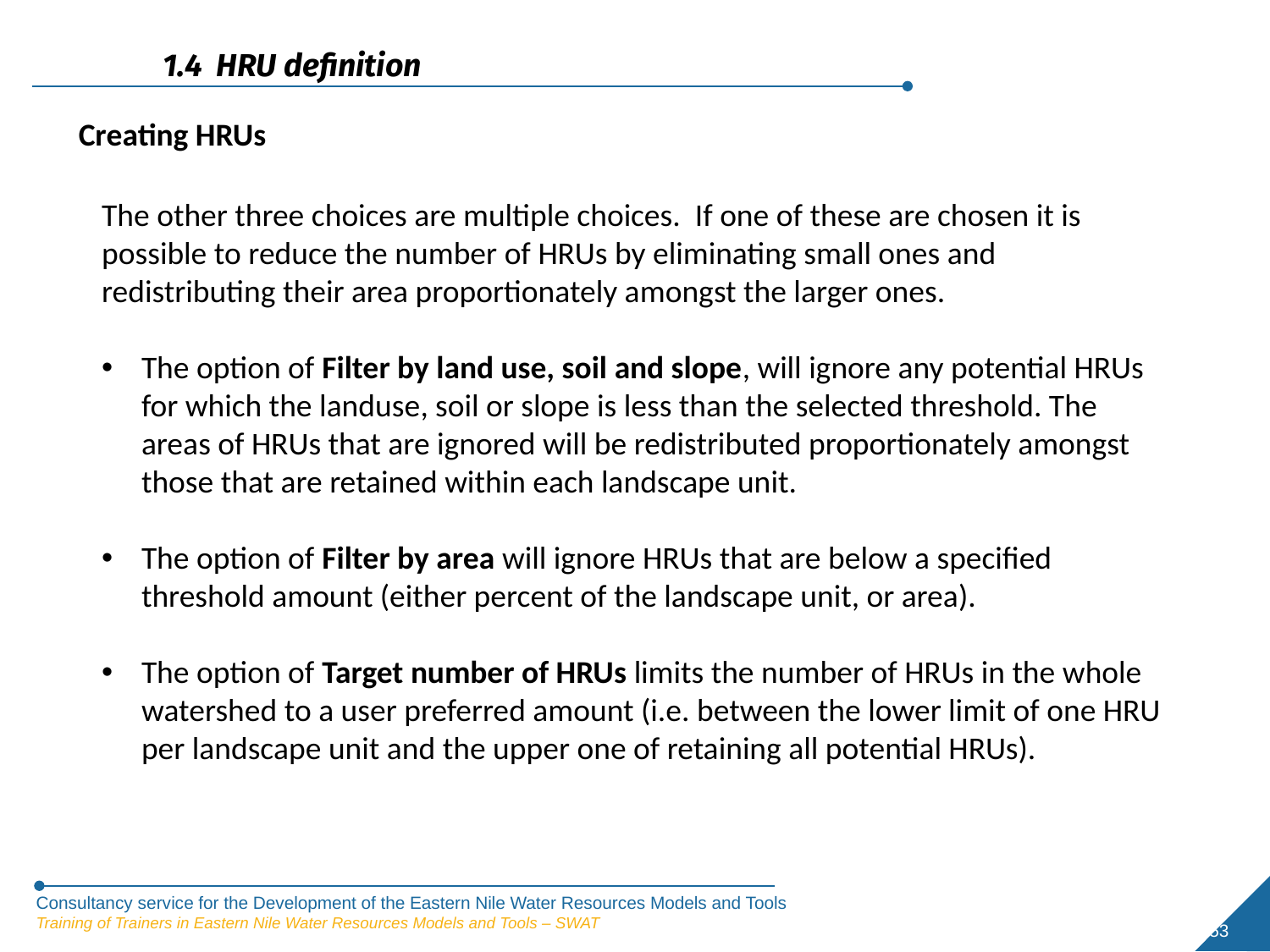

1.4  HRU definition
Creating HRUs
The other three choices are multiple choices.  If one of these are chosen it is possible to reduce the number of HRUs by eliminating small ones and redistributing their area proportionately amongst the larger ones.

The option of Filter by land use, soil and slope, will ignore any potential HRUs for which the landuse, soil or slope is less than the selected threshold. The areas of HRUs that are ignored will be redistributed proportionately amongst those that are retained within each landscape unit.

The option of Filter by area will ignore HRUs that are below a specified threshold amount (either percent of the landscape unit, or area).

The option of Target number of HRUs limits the number of HRUs in the whole watershed to a user preferred amount (i.e. between the lower limit of one HRU per landscape unit and the upper one of retaining all potential HRUs).